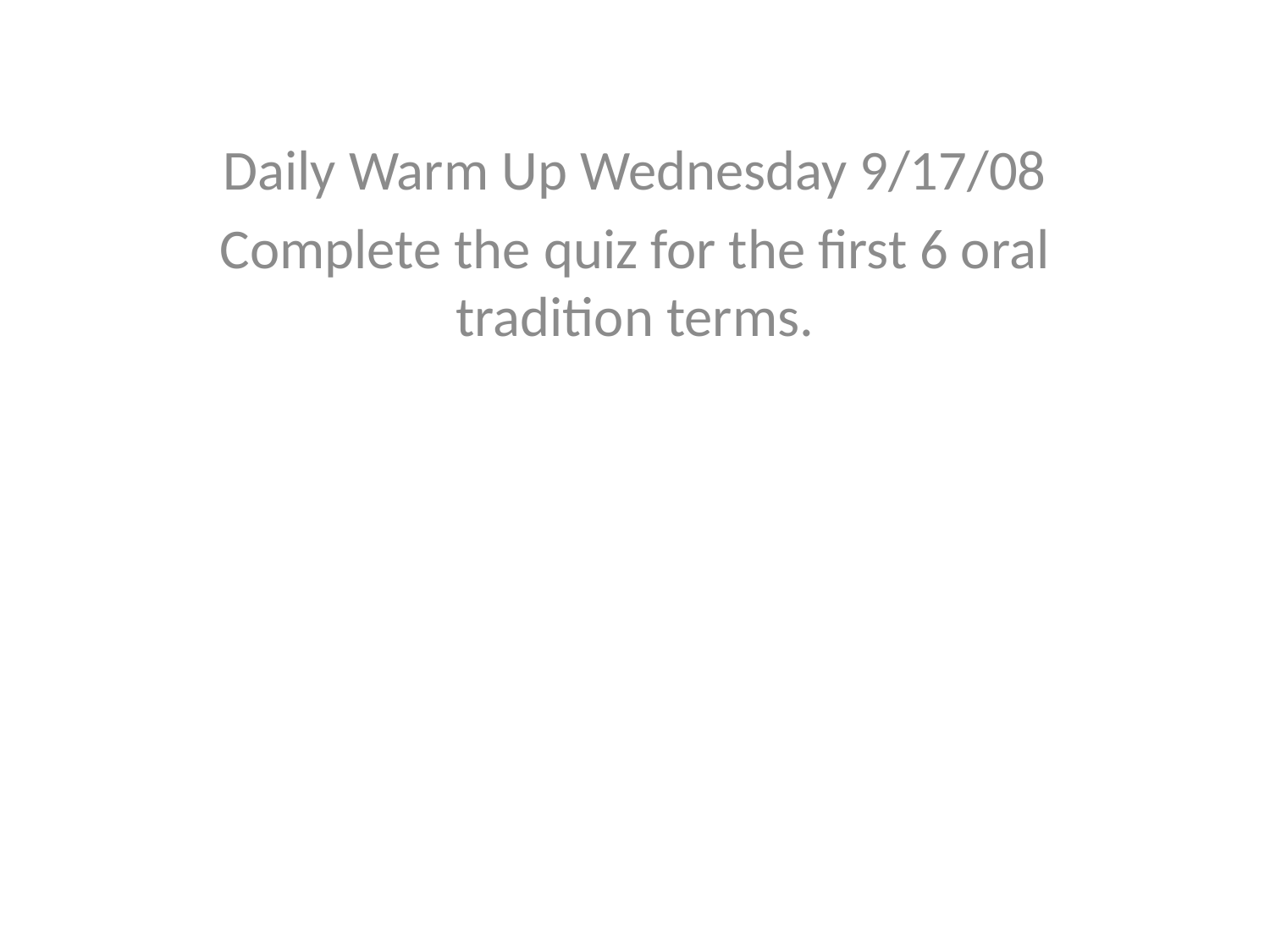

Daily Warm Up Wednesday 9/17/08
Complete the quiz for the first 6 oral tradition terms.